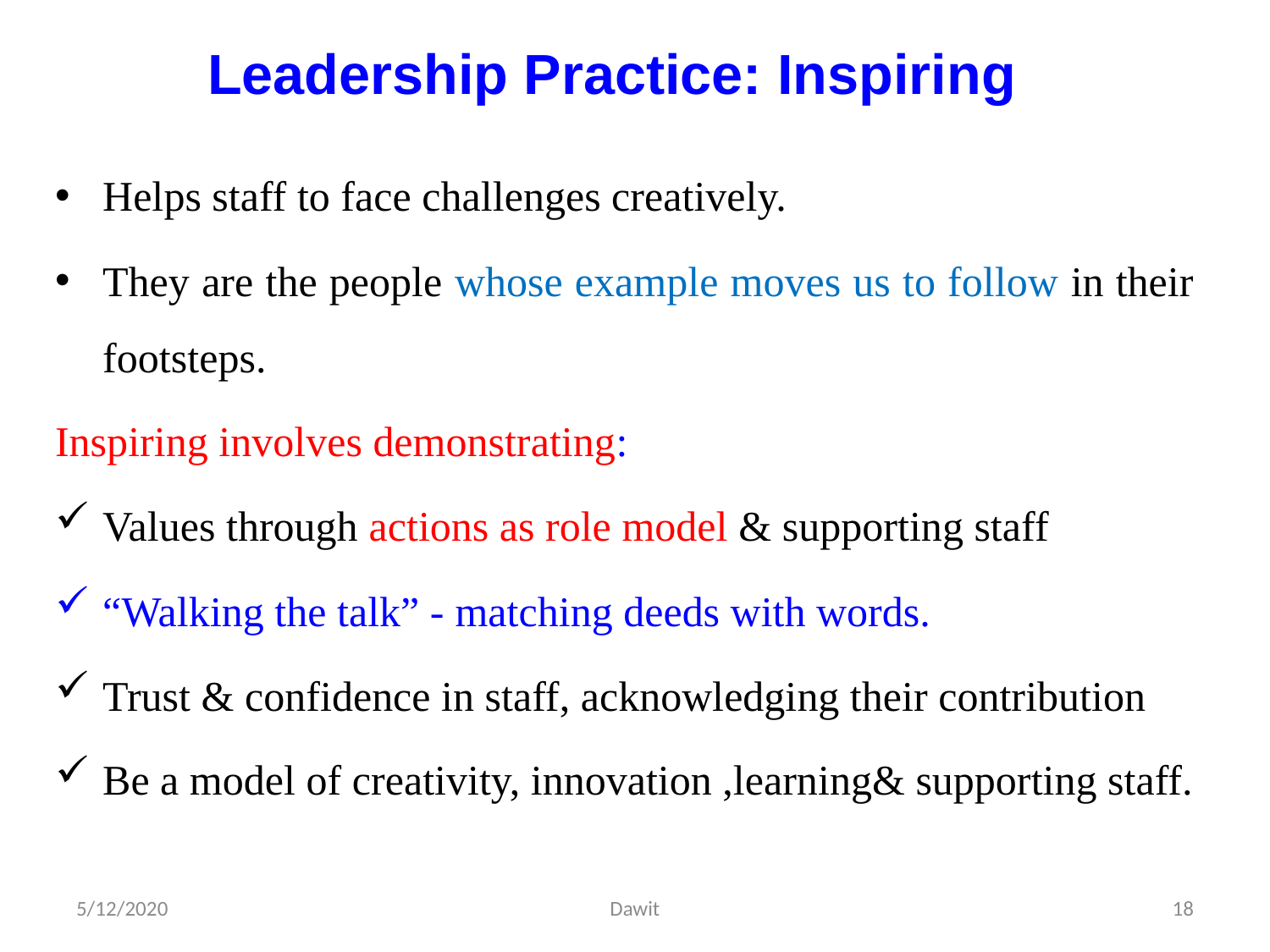

# Leadership Practice: Inspiring
Helps staff to face challenges creatively.
They are the people whose example moves us to follow in their footsteps.
Inspiring involves demonstrating:
Values through actions as role model & supporting staff
“Walking the talk” - matching deeds with words.
Trust & confidence in staff, acknowledging their contribution
Be a model of creativity, innovation ,learning& supporting staff.

5/12/2020
Dawit
18